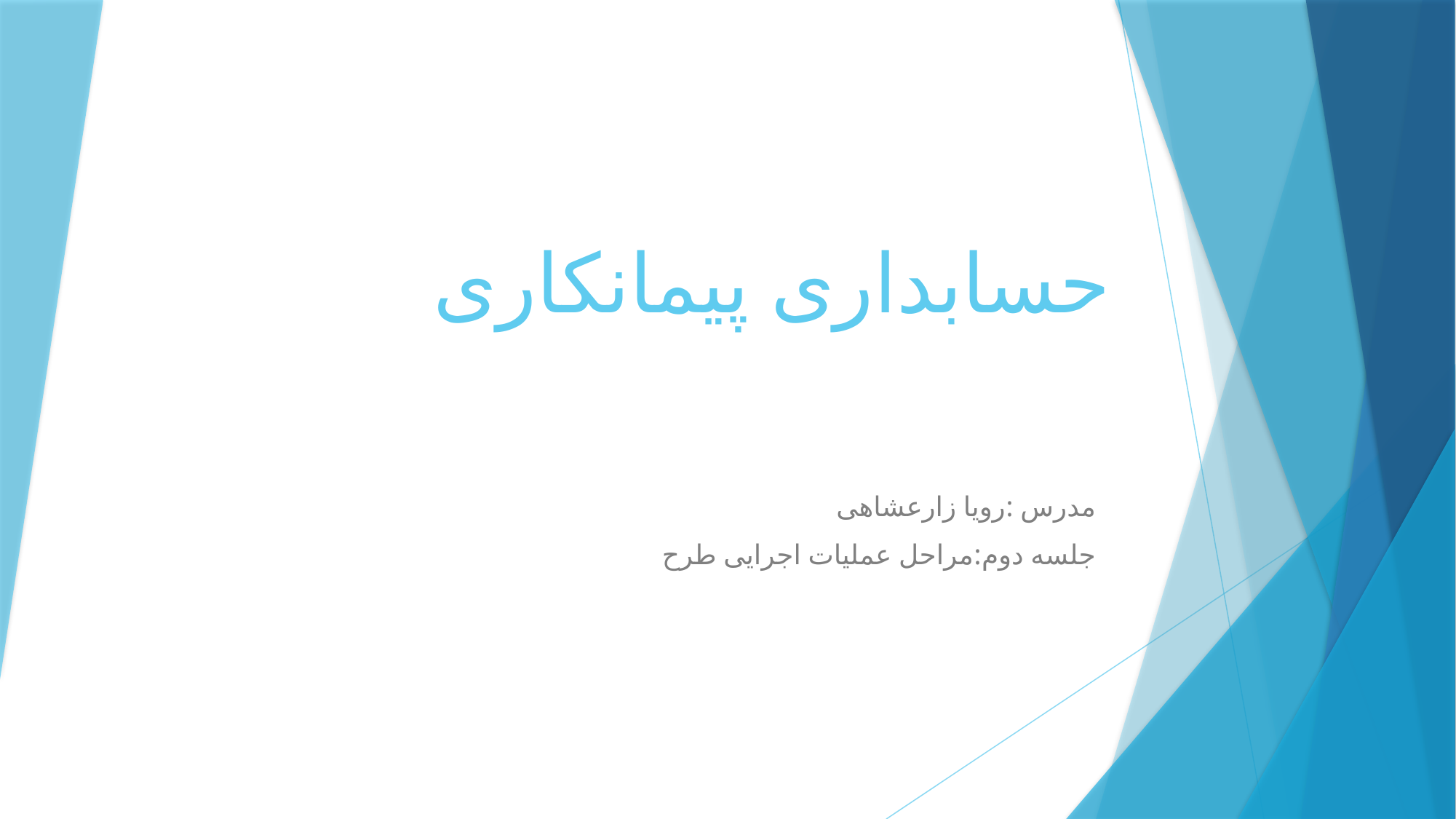

# حسابداری پیمانکاری
مدرس :رویا زارعشاهی
جلسه دوم:مراحل عملیات اجرایی طرح